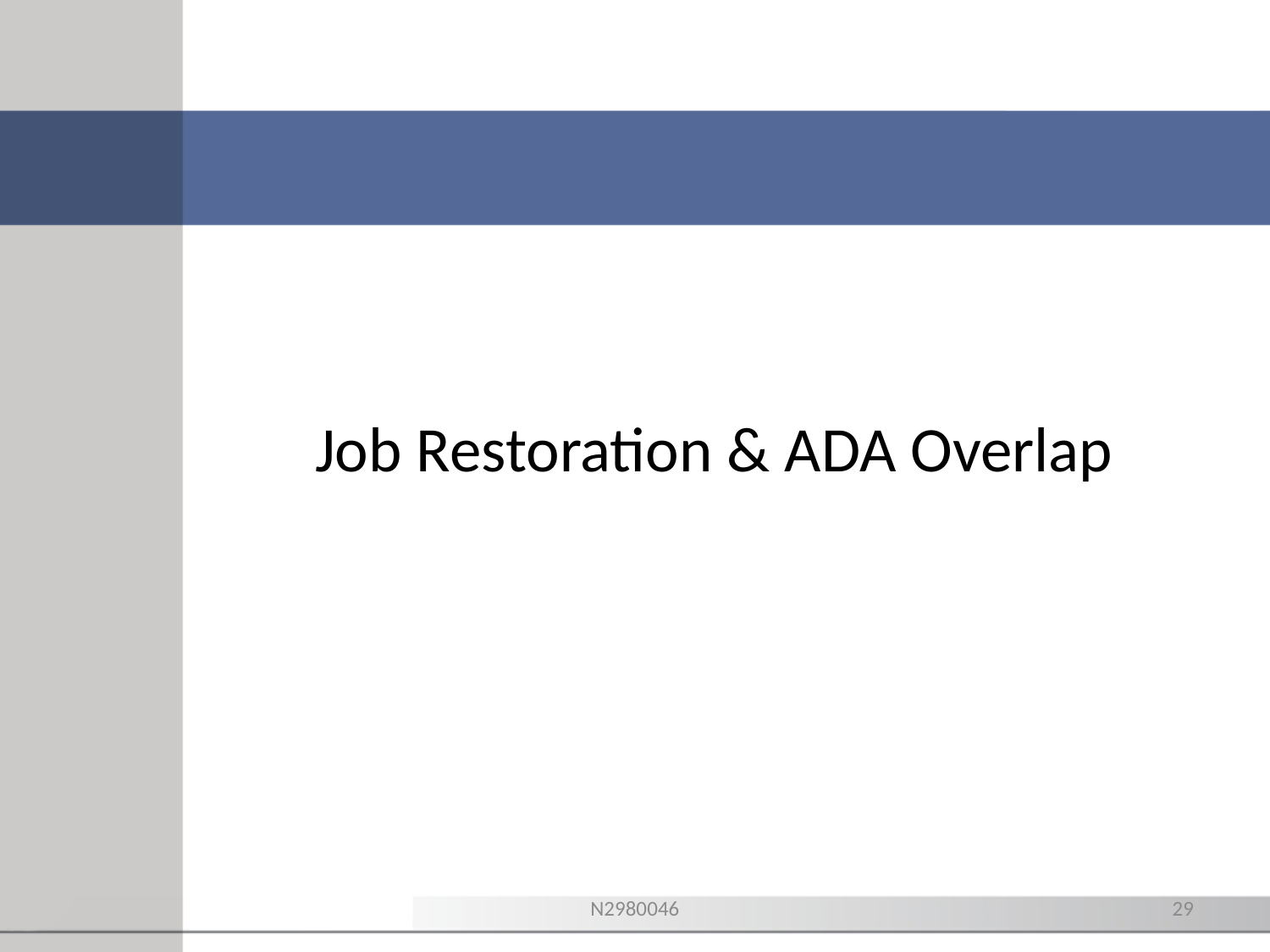

Job Restoration & ADA Overlap
N2980046
29